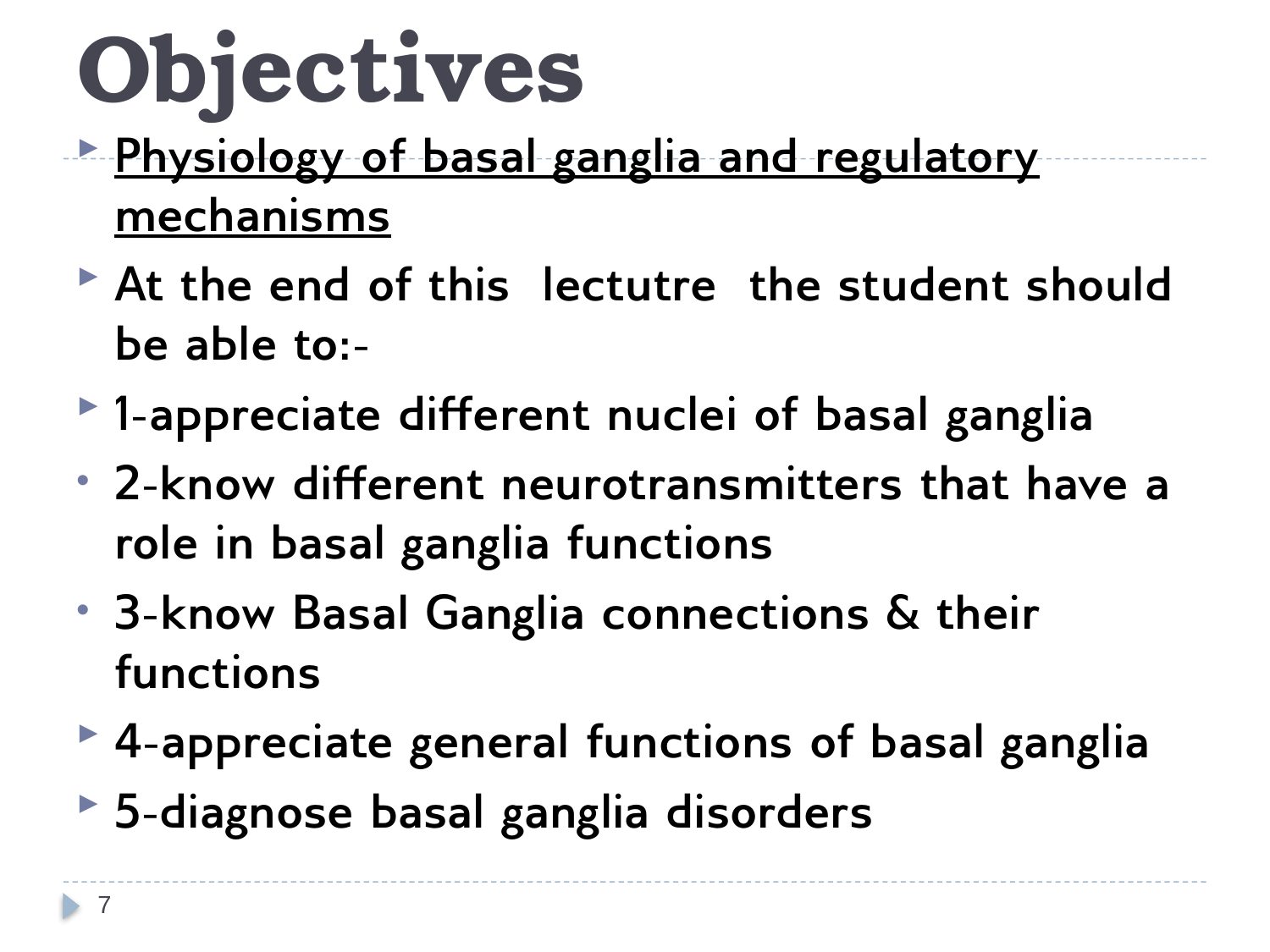

# Objectives
Physiology of basal ganglia and regulatory mechanisms
At the end of this  lectutre  the student should be able to:-
1-appreciate different nuclei of basal ganglia
2-know different neurotransmitters that have a role in basal ganglia functions
3-know Basal Ganglia connections & their functions
4-appreciate general functions of basal ganglia
5-diagnose basal ganglia disorders

7